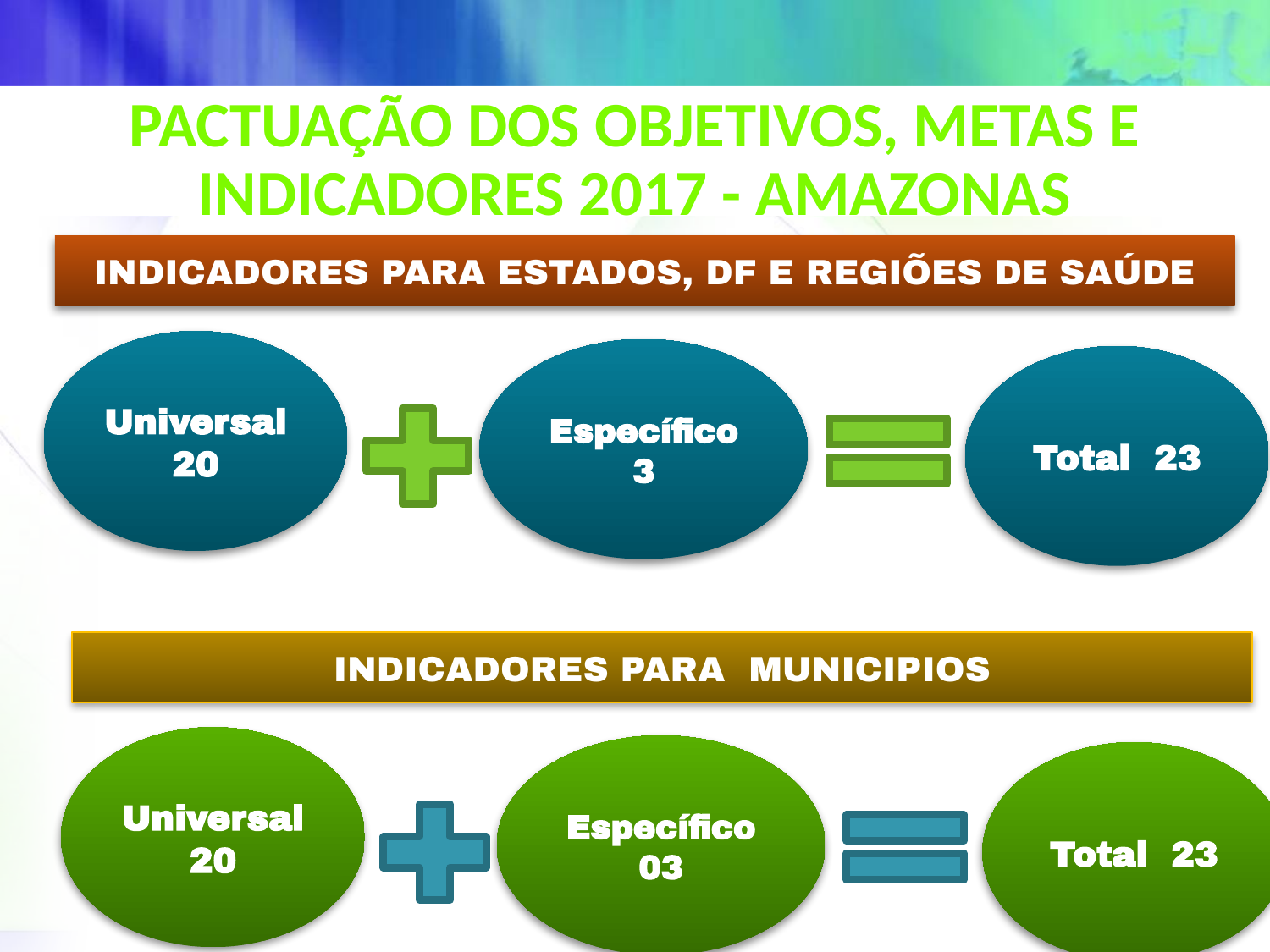

Pactuação dos Objetivos, Metas e Indicadores 2017 - amazonas
INDICADORES PARA ESTADOS, DF E REGIÕES DE SAÚDE
Universal 20
Específico 3
Total  23

INDICADORES PARA  MUNICIPIOS
Universal 20
Específico 03
Total  23